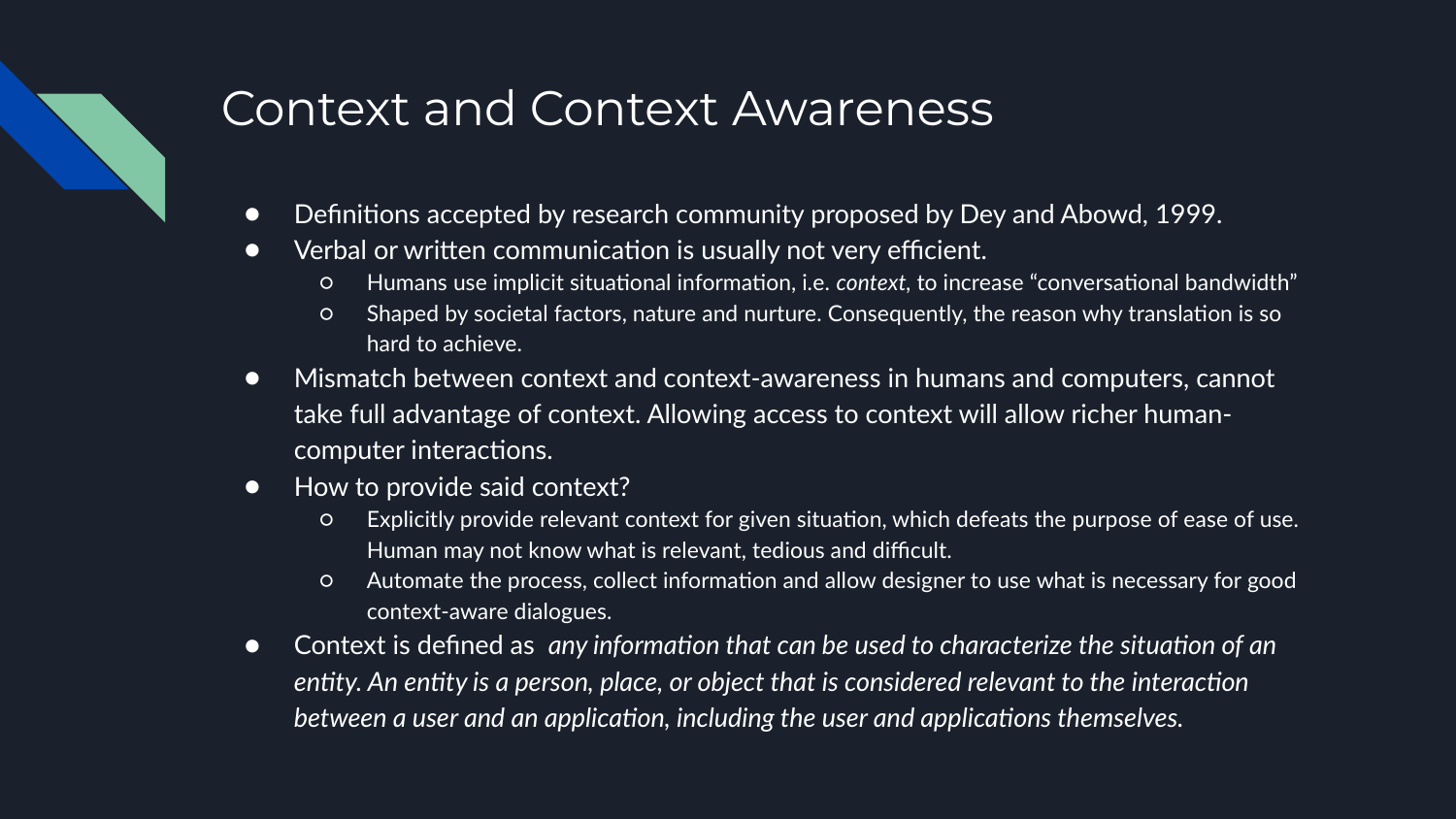

# Context and Context Awareness
Definitions accepted by research community proposed by Dey and Abowd, 1999.
Verbal or written communication is usually not very efficient.
Humans use implicit situational information, i.e. context, to increase “conversational bandwidth”
Shaped by societal factors, nature and nurture. Consequently, the reason why translation is so hard to achieve.
Mismatch between context and context-awareness in humans and computers, cannot take full advantage of context. Allowing access to context will allow richer human-computer interactions.
How to provide said context?
Explicitly provide relevant context for given situation, which defeats the purpose of ease of use. Human may not know what is relevant, tedious and difficult.
Automate the process, collect information and allow designer to use what is necessary for good context-aware dialogues.
Context is defined as  any information that can be used to characterize the situation of an entity. An entity is a person, place, or object that is considered relevant to the interaction between a user and an application, including the user and applications themselves.